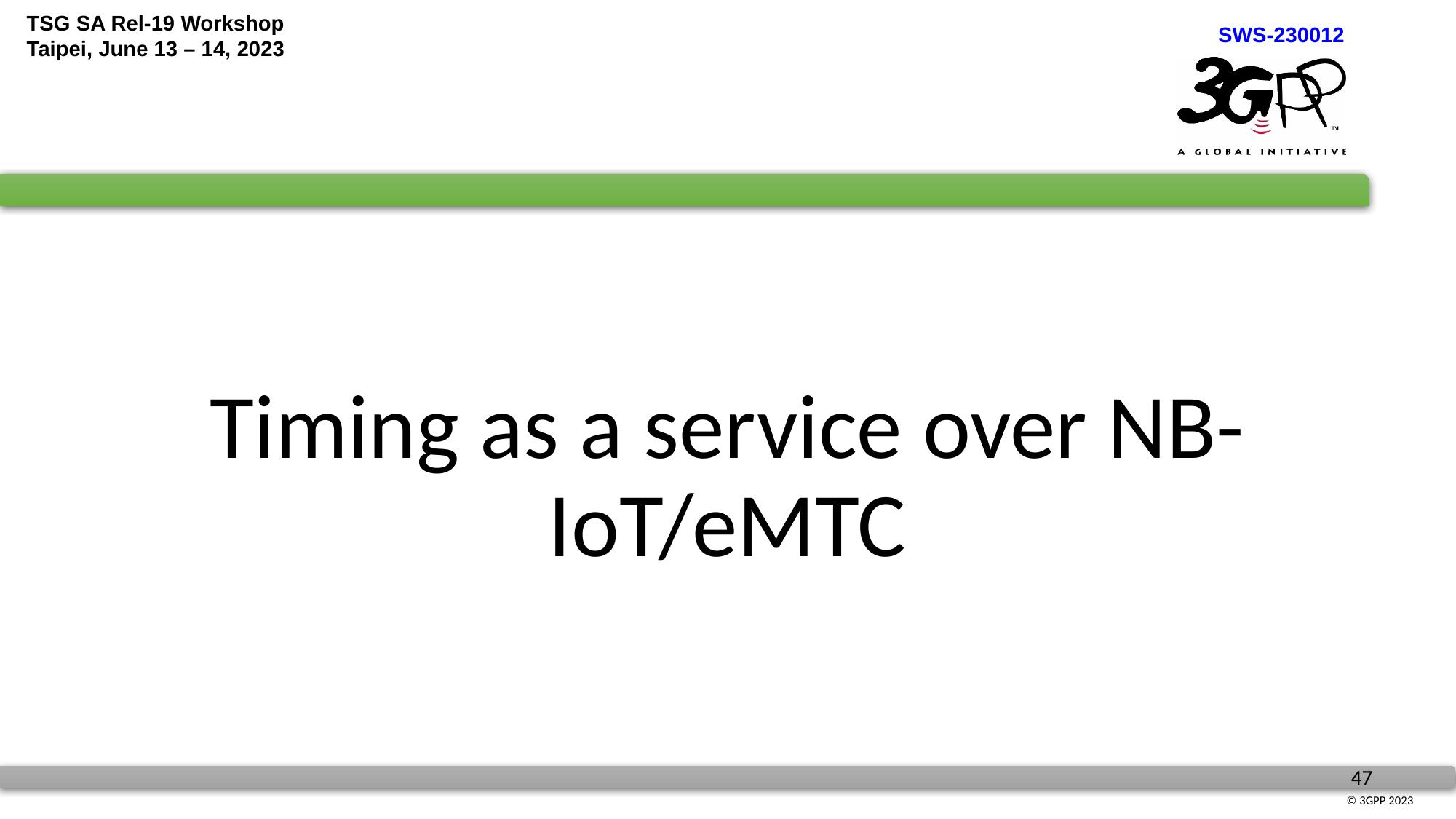

# Timing as a service over NB-IoT/eMTC